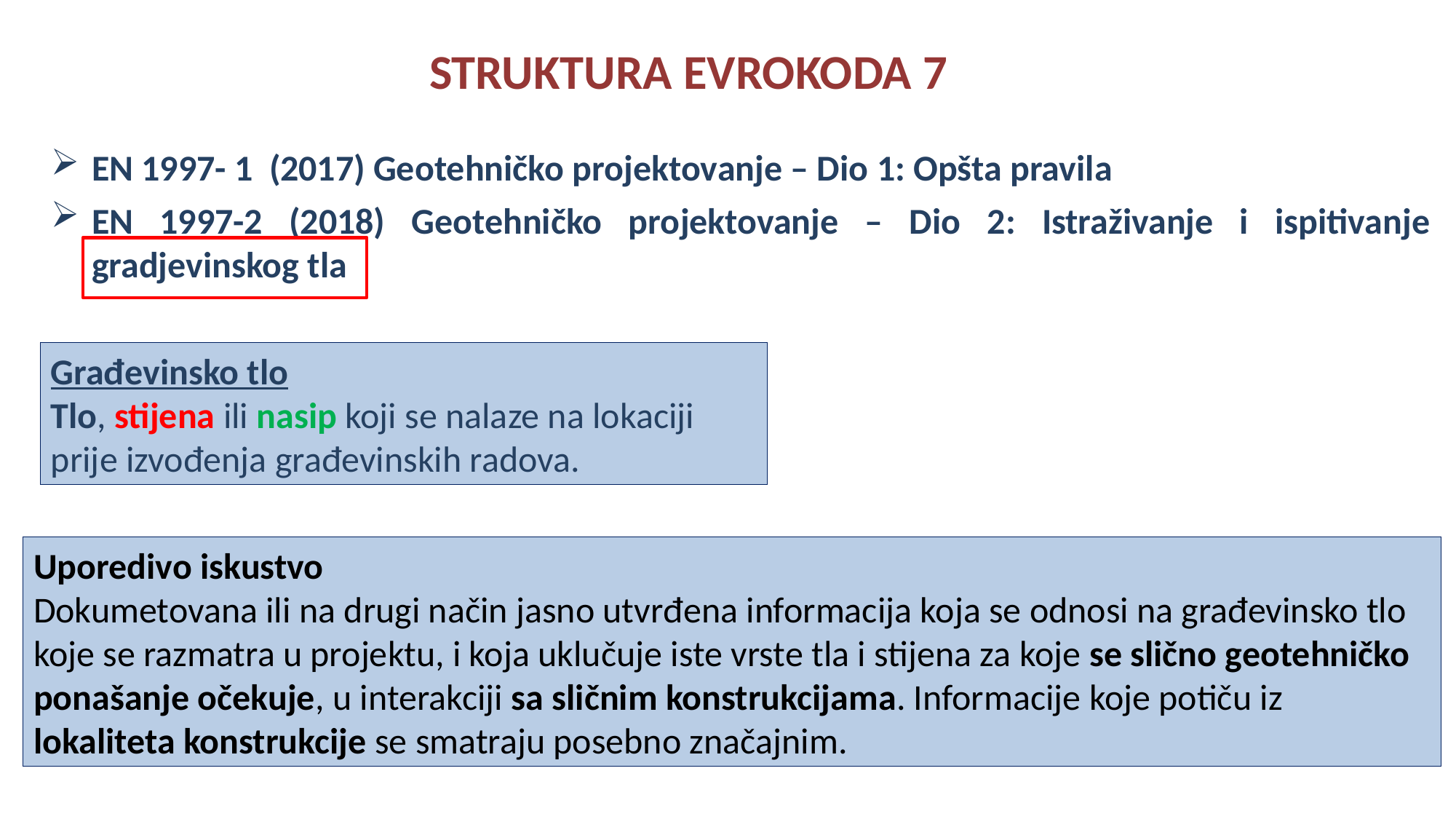

STRUKTURA EVROKODA 7
EN 1997- 1  (2017) Geotehničko projektovanje – Dio 1: Opšta pravila
EN 1997-2 (2018) Geotehničko projektovanje – Dio 2: Istraživanje i ispitivanje gradjevinskog tla

Građevinsko tlo
Tlo, stijena ili nasip koji se nalaze na lokaciji prije izvođenja građevinskih radova.
Uporedivo iskustvo
Dokumetovana ili na drugi način jasno utvrđena informacija koja se odnosi na građevinsko tlo
koje se razmatra u projektu, i koja uklučuje iste vrste tla i stijena za koje se slično geotehničko
ponašanje očekuje, u interakciji sa sličnim konstrukcijama. Informacije koje potiču iz
lokaliteta konstrukcije se smatraju posebno značajnim.